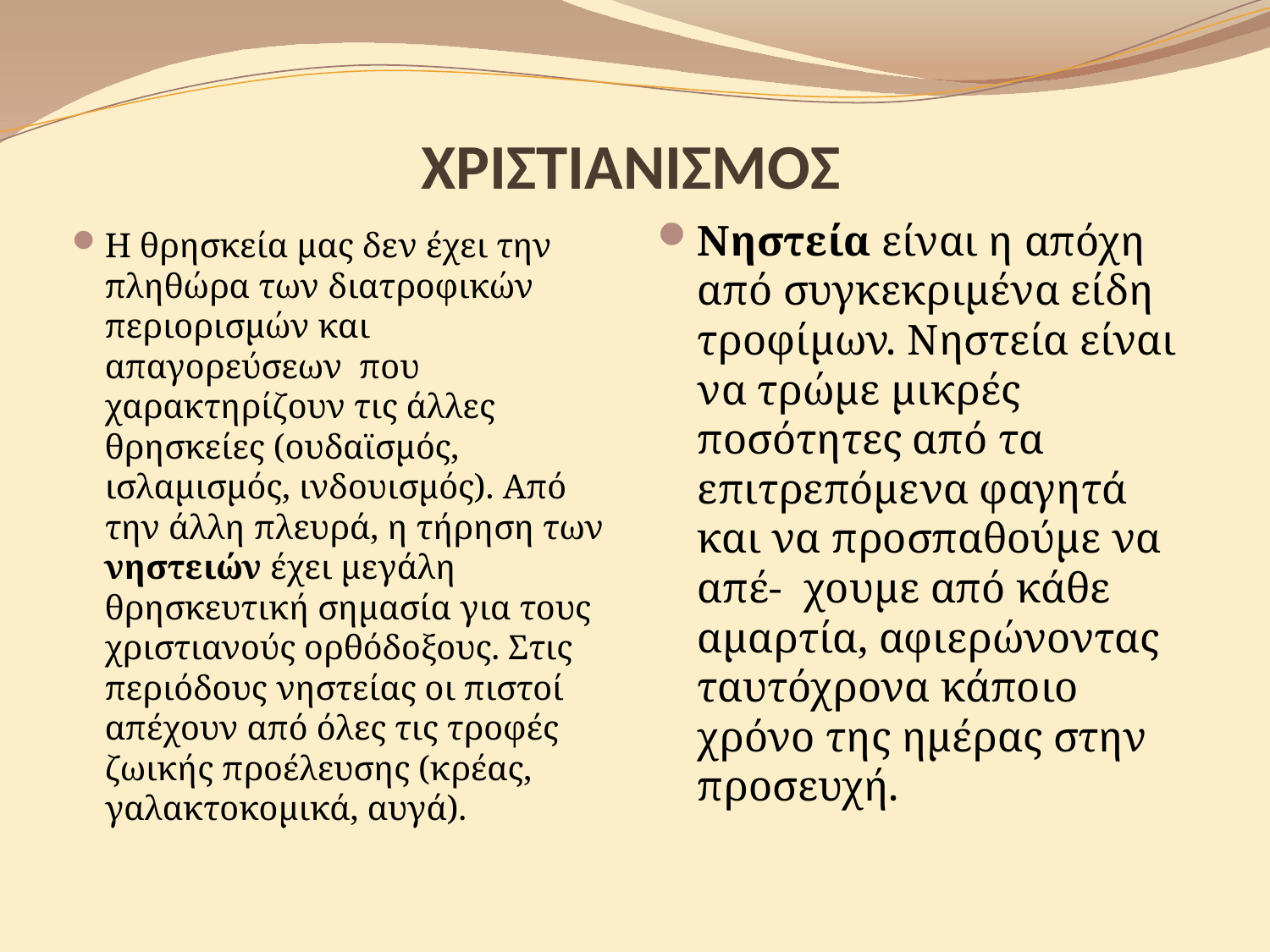

# ΧΡΙΣΤΙΑΝΙΣΜΟΣ
Νηστεία είναι η απόχη από συγκεκριμένα είδη τροφίμων. Νηστεία είναι να τρώμε μικρές ποσότητες από τα επιτρεπόμενα φαγητά και να προσπαθούμε να απέ-  χουμε από κάθε αμαρτία, αφιερώνοντας ταυτόχρονα κάποιο χρόνο της ημέρας στην προσευχή.

H θρησκεία μας δεν έχει την πληθώρα των διατροφικών περιορισμών και απαγορεύσεων  που χαρακτηρίζουν τις άλλες θρησκείες (ουδαϊσμός, ισλαμισμός, ινδουισμός). Aπό την άλλη πλευρά, η τήρηση των νηστειών έχει μεγάλη θρησκευτική σημασία για τους χριστιανούς ορθόδοξους. Στις περιόδους νηστείας οι πιστοί απέχουν από όλες τις τροφές ζωικής προέλευσης (κρέας, γαλακτοκομικά, αυγά).